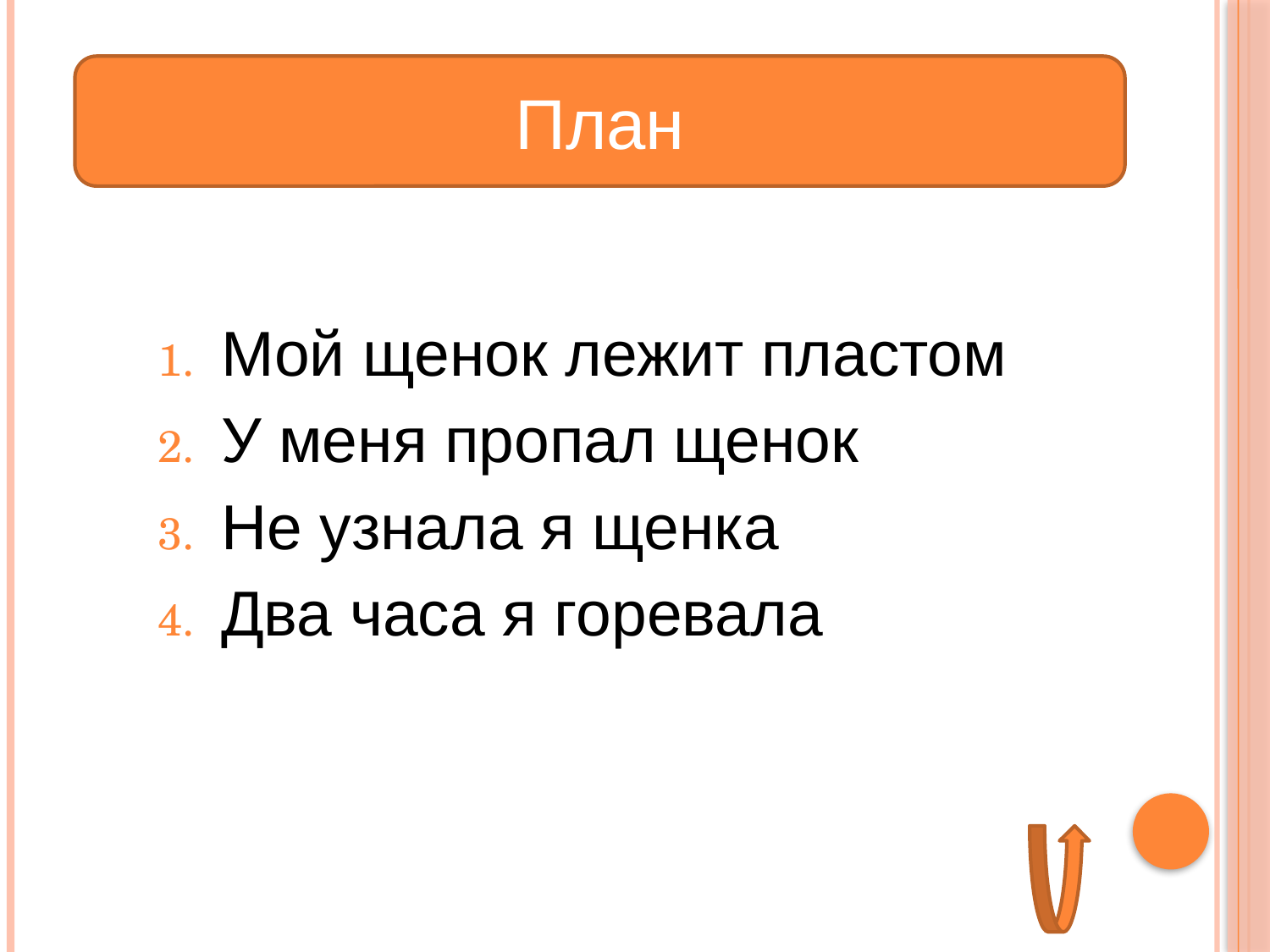

#
План
Мой щенок лежит пластом
У меня пропал щенок
Не узнала я щенка
Два часа я горевала